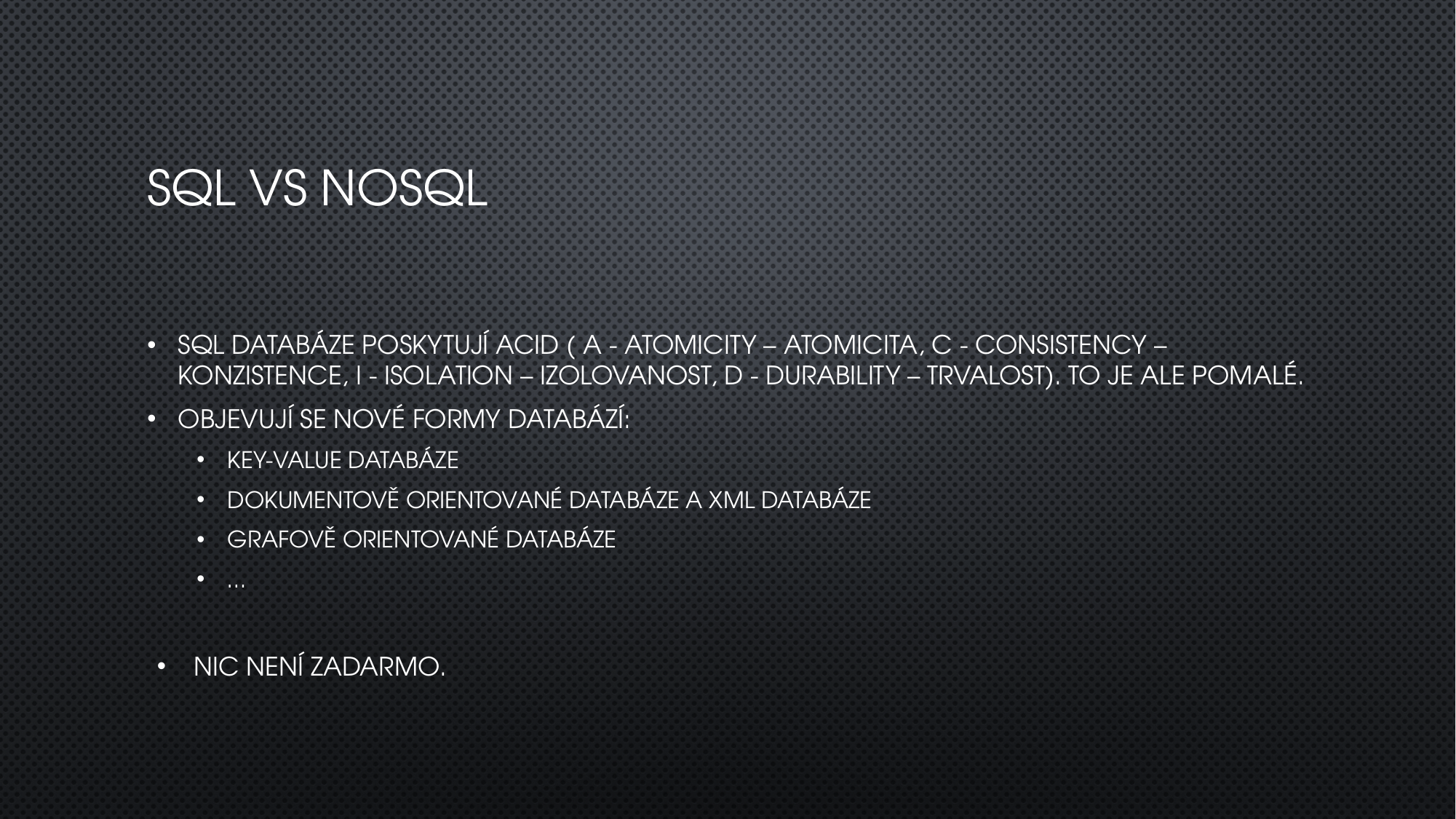

# SQL vs NoSQL
SQL databáze poskytují ACID ( A - Atomicity – atomicita, C - Consistency – konzistence, I - Isolation – izolovanost, D - Durability – trvalost). To je ale pomalé.
Objevují se nové formy databází:
Key-value databáze
Dokumentově orientované databáze a XML databáze
Grafově orientované databáze
…

Nic není zadarmo.